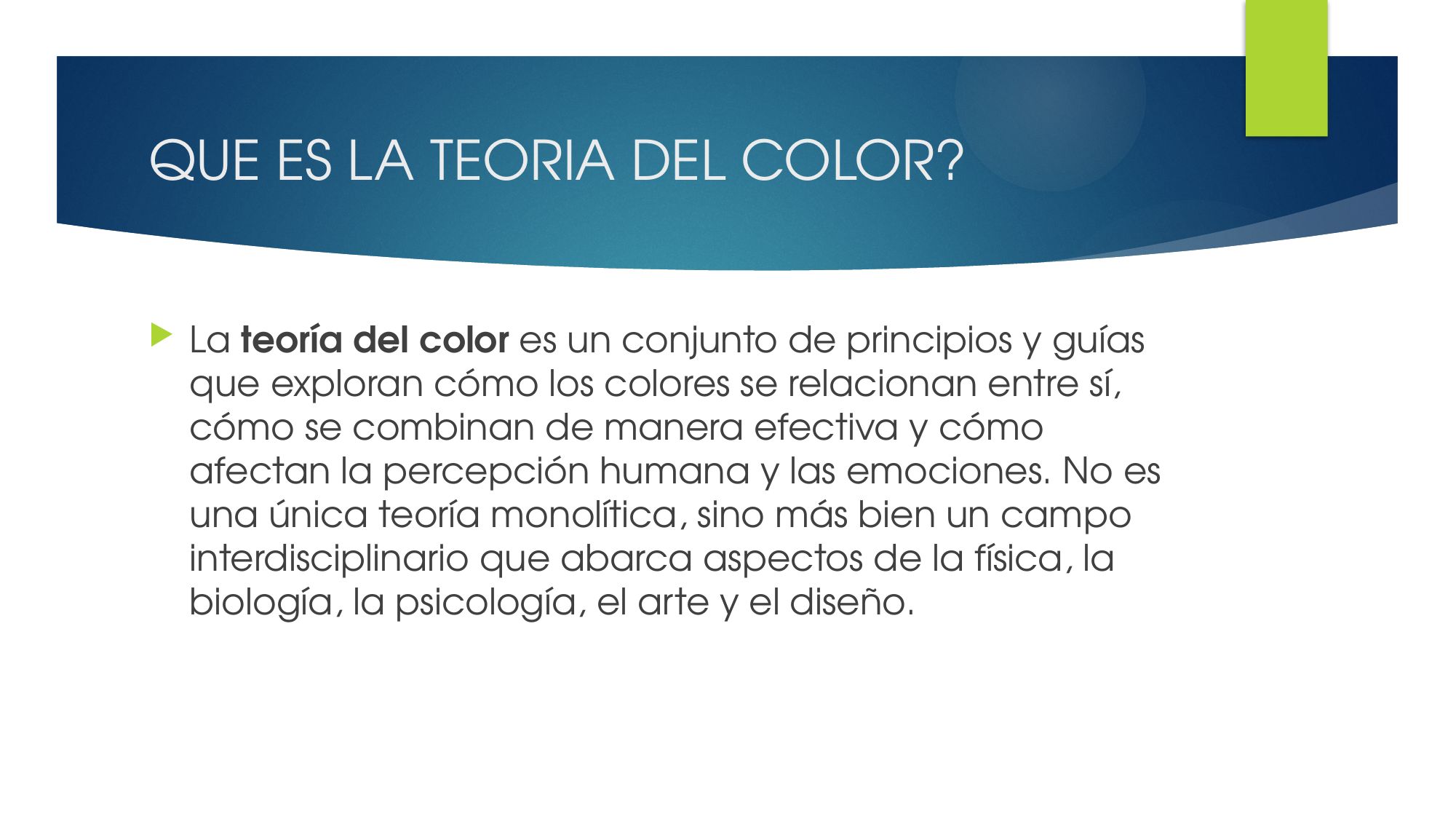

# QUE ES LA TEORIA DEL COLOR?
La teoría del color es un conjunto de principios y guías que exploran cómo los colores se relacionan entre sí, cómo se combinan de manera efectiva y cómo afectan la percepción humana y las emociones. No es una única teoría monolítica, sino más bien un campo interdisciplinario que abarca aspectos de la física, la biología, la psicología, el arte y el diseño.